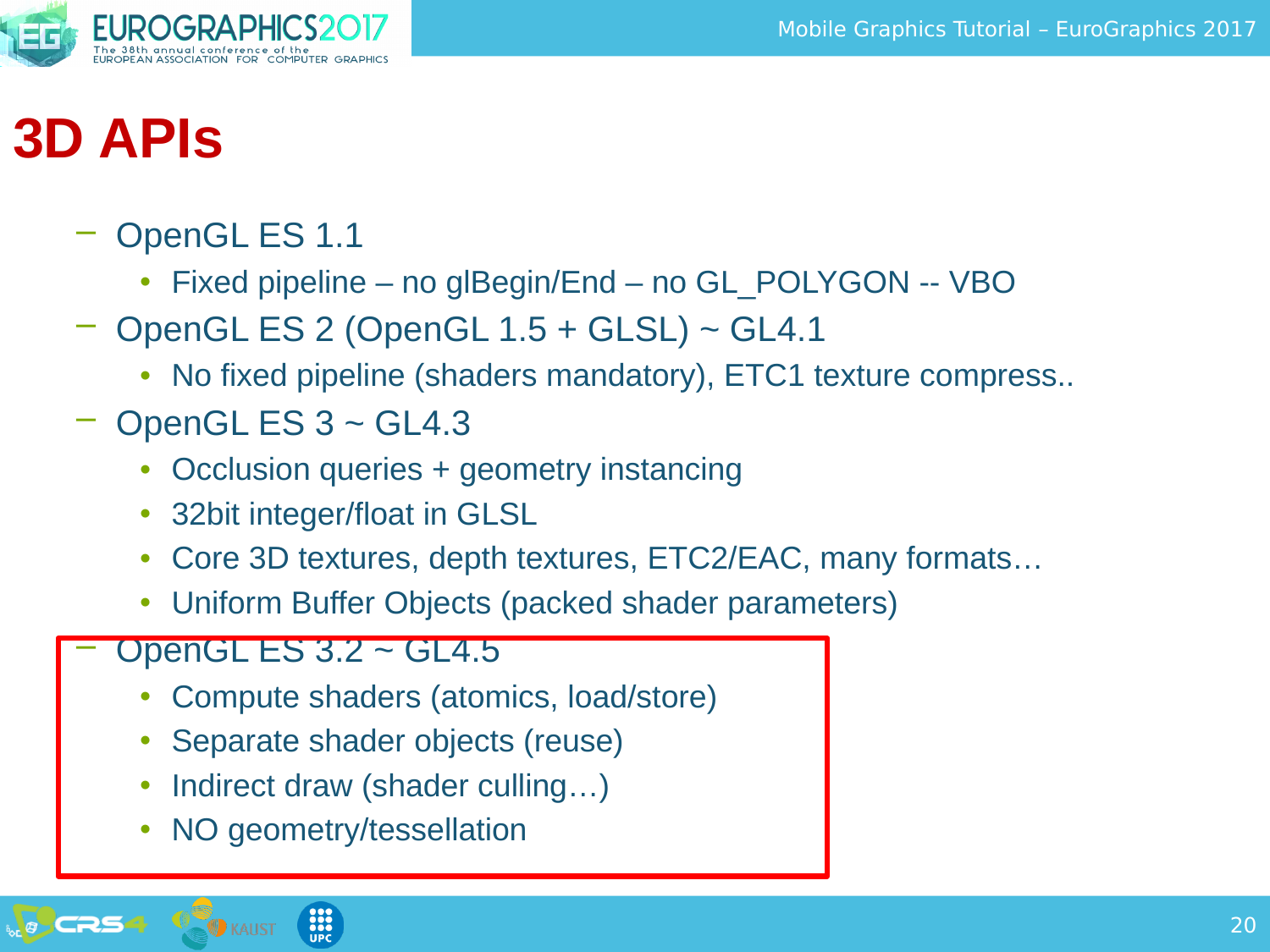

3D APIs
OpenGL ES 1.1
Fixed pipeline – no glBegin/End – no GL_POLYGON -- VBO
OpenGL ES 2 (OpenGL 1.5 + GLSL) ~ GL4.1
No fixed pipeline (shaders mandatory), ETC1 texture compress..
OpenGL ES 3 ~ GL4.3
Occlusion queries + geometry instancing
32bit integer/float in GLSL
Core 3D textures, depth textures, ETC2/EAC, many formats…
Uniform Buffer Objects (packed shader parameters)
OpenGL ES 3.2 ~ GL4.5
Compute shaders (atomics, load/store)
Separate shader objects (reuse)
Indirect draw (shader culling…)
NO geometry/tessellation

20